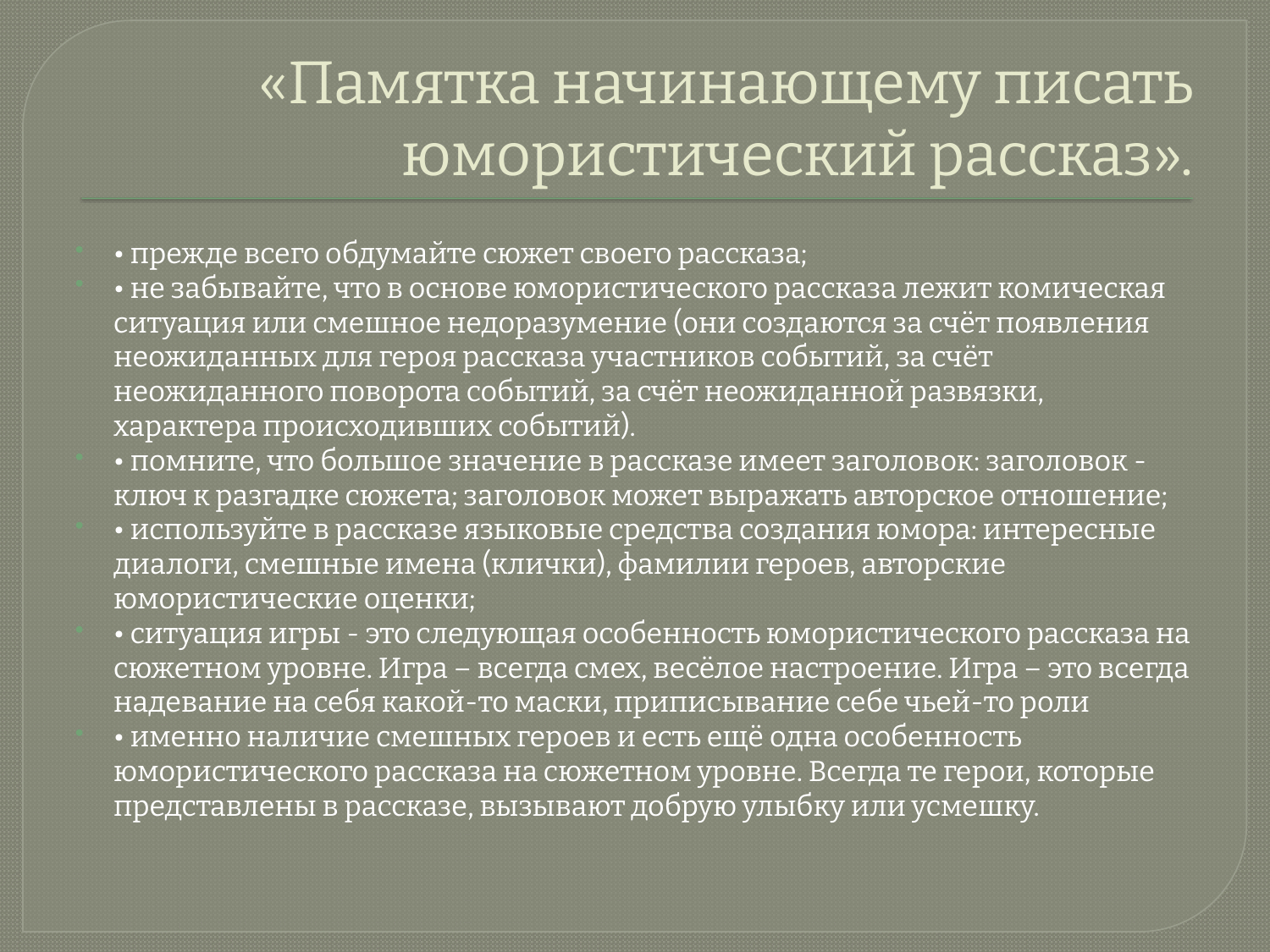

# «Памятка начинающему писать юмористический рассказ».
• прежде всего обдумайте сюжет своего рассказа;
• не забывайте, что в основе юмористического рассказа лежит комическая ситуация или смешное недоразумение (они создаются за счёт появления неожиданных для героя рассказа участников событий, за счёт неожиданного поворота событий, за счёт неожиданной развязки, характера происходивших событий).
• помните, что большое значение в рассказе имеет заголовок: заголовок - ключ к разгадке сюжета; заголовок может выражать авторское отношение;
• используйте в рассказе языковые средства создания юмора: интересные диалоги, смешные имена (клички), фамилии героев, авторские юмористические оценки;
• ситуация игры - это следующая особенность юмористического рассказа на сюжетном уровне. Игра – всегда смех, весёлое настроение. Игра – это всегда надевание на себя какой-то маски, приписывание себе чьей-то роли
• именно наличие смешных героев и есть ещё одна особенность юмористического рассказа на сюжетном уровне. Всегда те герои, которые представлены в рассказе, вызывают добрую улыбку или усмешку.